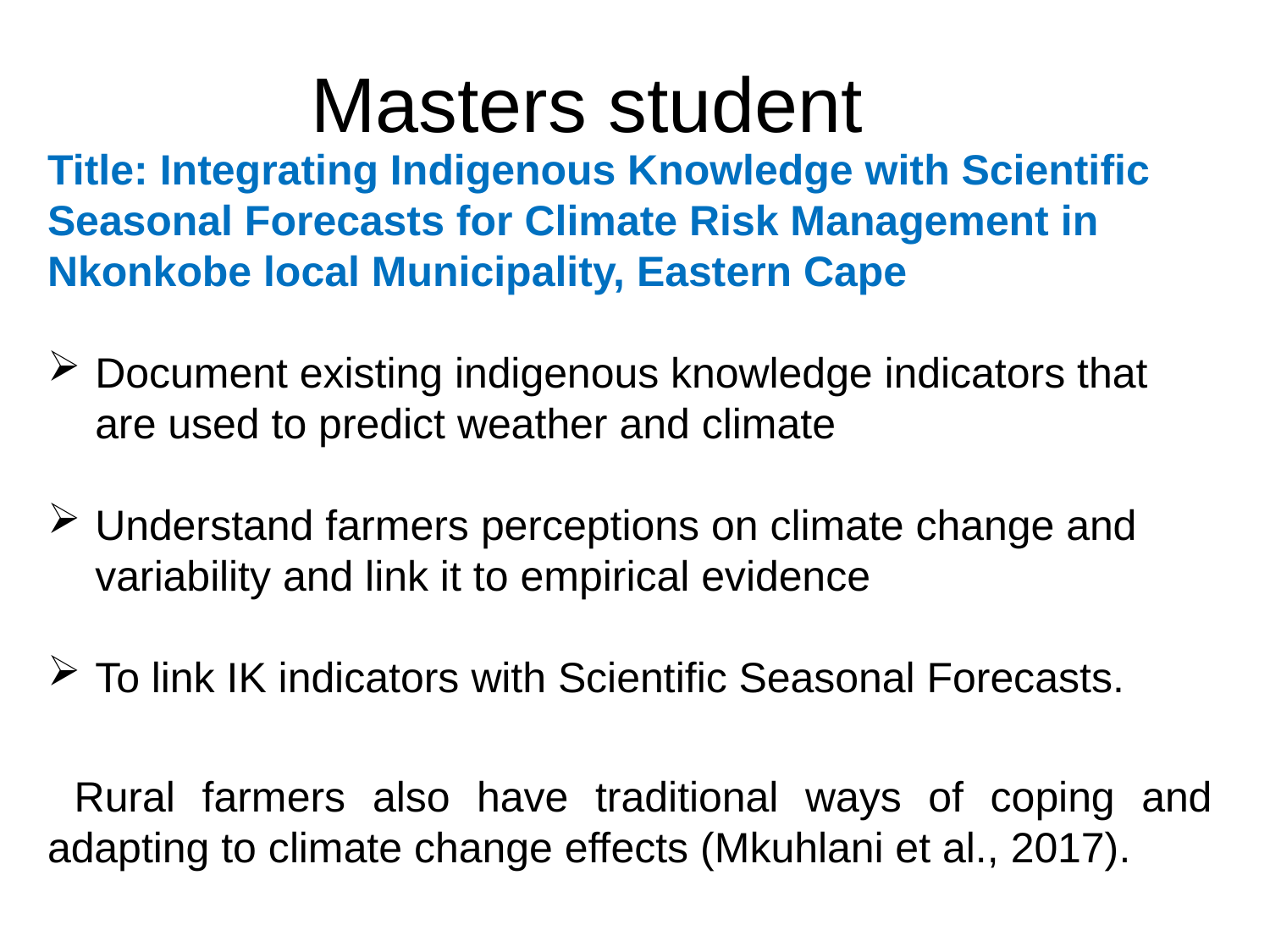

# Masters student
Title: Integrating Indigenous Knowledge with Scientific Seasonal Forecasts for Climate Risk Management in Nkonkobe local Municipality, Eastern Cape

Document existing indigenous knowledge indicators that are used to predict weather and climate

Understand farmers perceptions on climate change and variability and link it to empirical evidence

To link IK indicators with Scientific Seasonal Forecasts.

 Rural farmers also have traditional ways of coping and adapting to climate change effects (Mkuhlani et al., 2017).

T